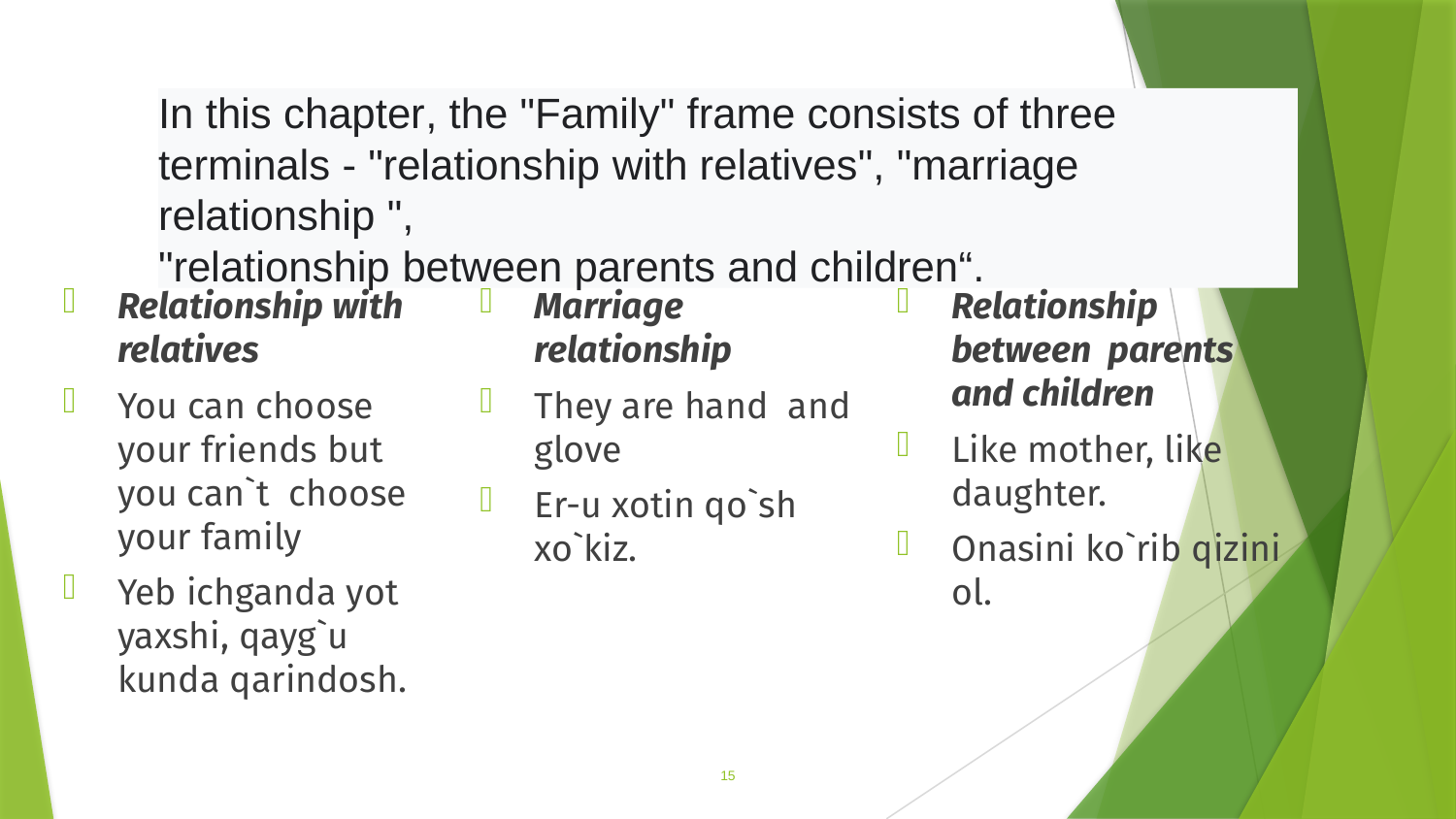

# In this chapter, the "Family" frame consists of three terminals - "relationship with relatives", "marriage relationship ", "relationship between parents and children“.
Relationship between  parents and children
Like mother, like daughter.
Onasini ko`rib qizini ol.
Marriage relationship
They are hand  and glove
Er-u xotin qo`sh xo`kiz.
Relationship with relatives
You can choose your friends but you can`t  choose your family
Yeb ichganda yot yaxshi, qayg`u kunda qarindosh.
15